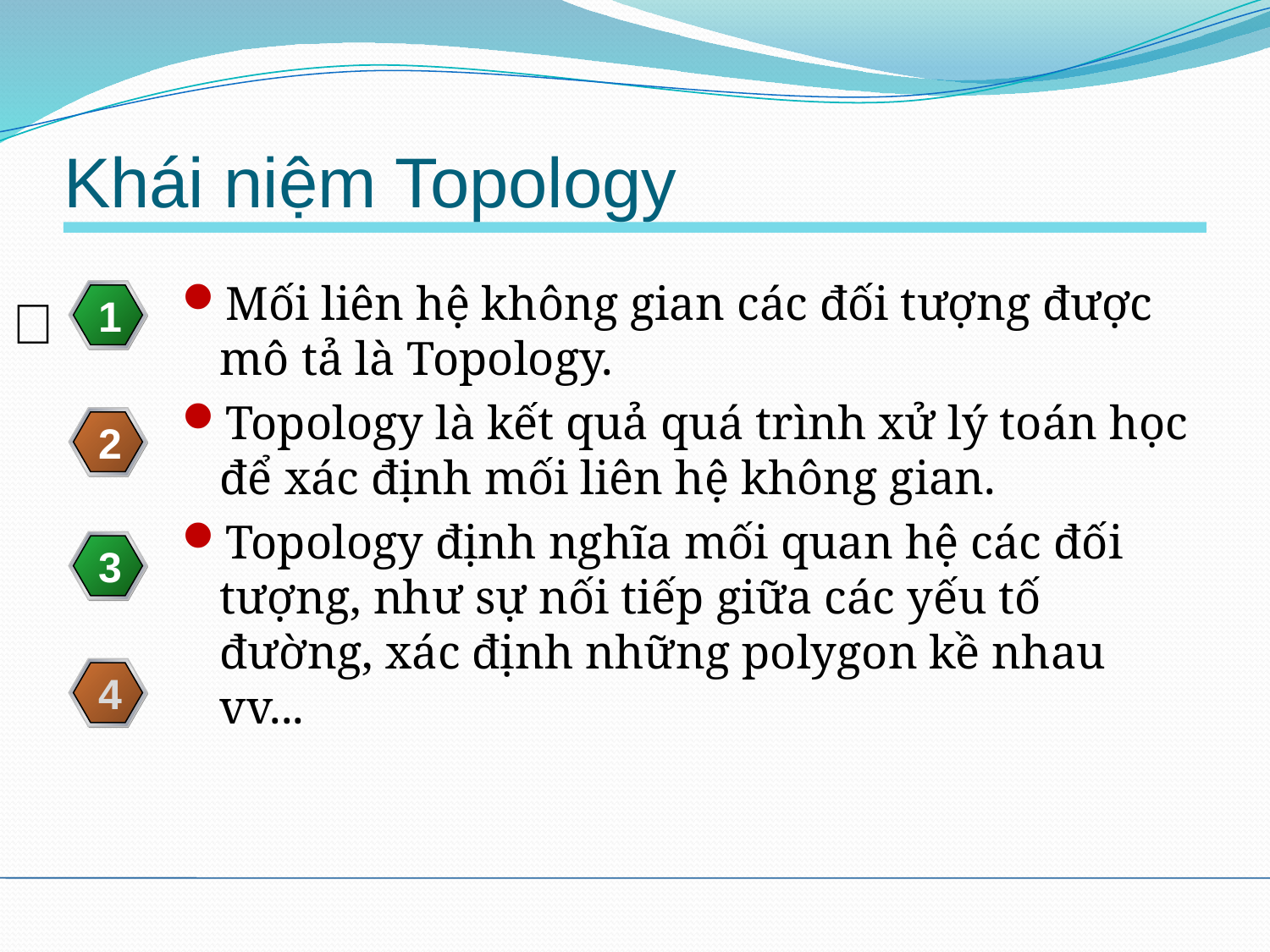

# Khái niệm Topology
Mối liên hệ không gian các đối tượng được mô tả là Topology.
Topology là kết quả quá trình xử lý toán học để xác định mối liên hệ không gian.
Topology định nghĩa mối quan hệ các đối tượng, như sự nối tiếp giữa các yếu tố đường, xác định những polygon kề nhau vv...